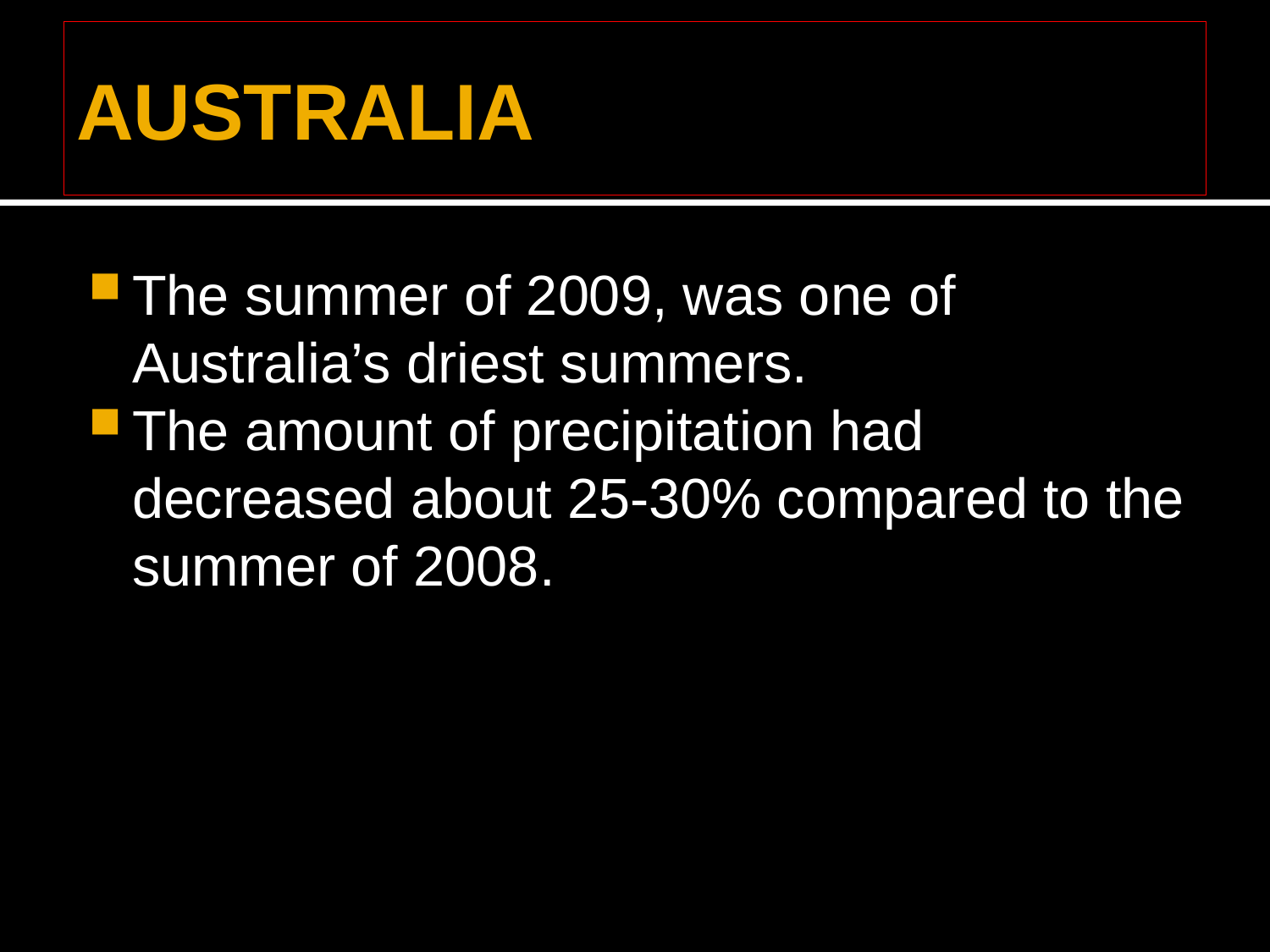

# AUSTRALIA
The summer of 2009, was one of Australia’s driest summers.
The amount of precipitation had decreased about 25-30% compared to the summer of 2008.